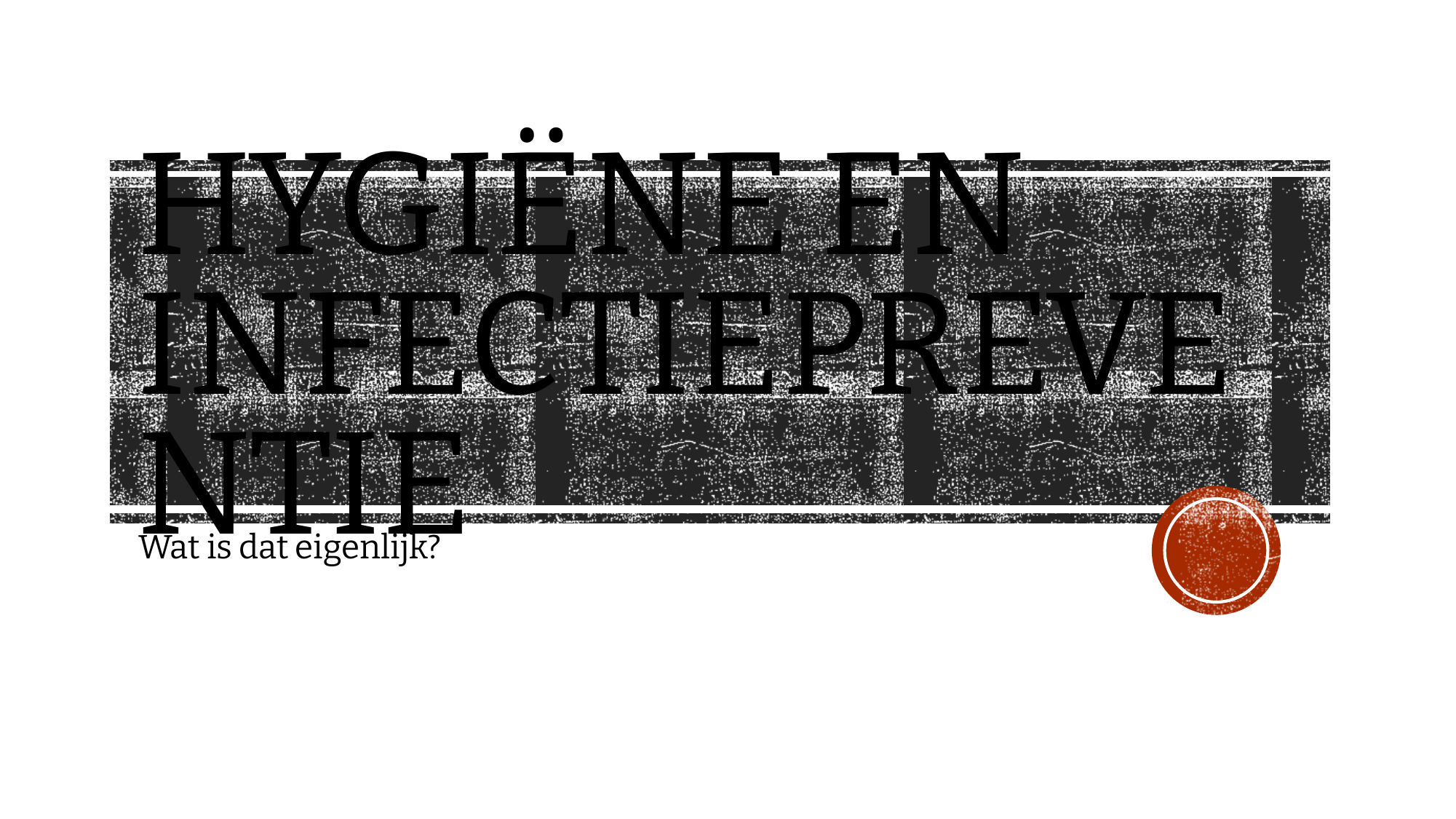

# Hygiëne en  Infectiepreventie
Wat is dat eigenlijk?